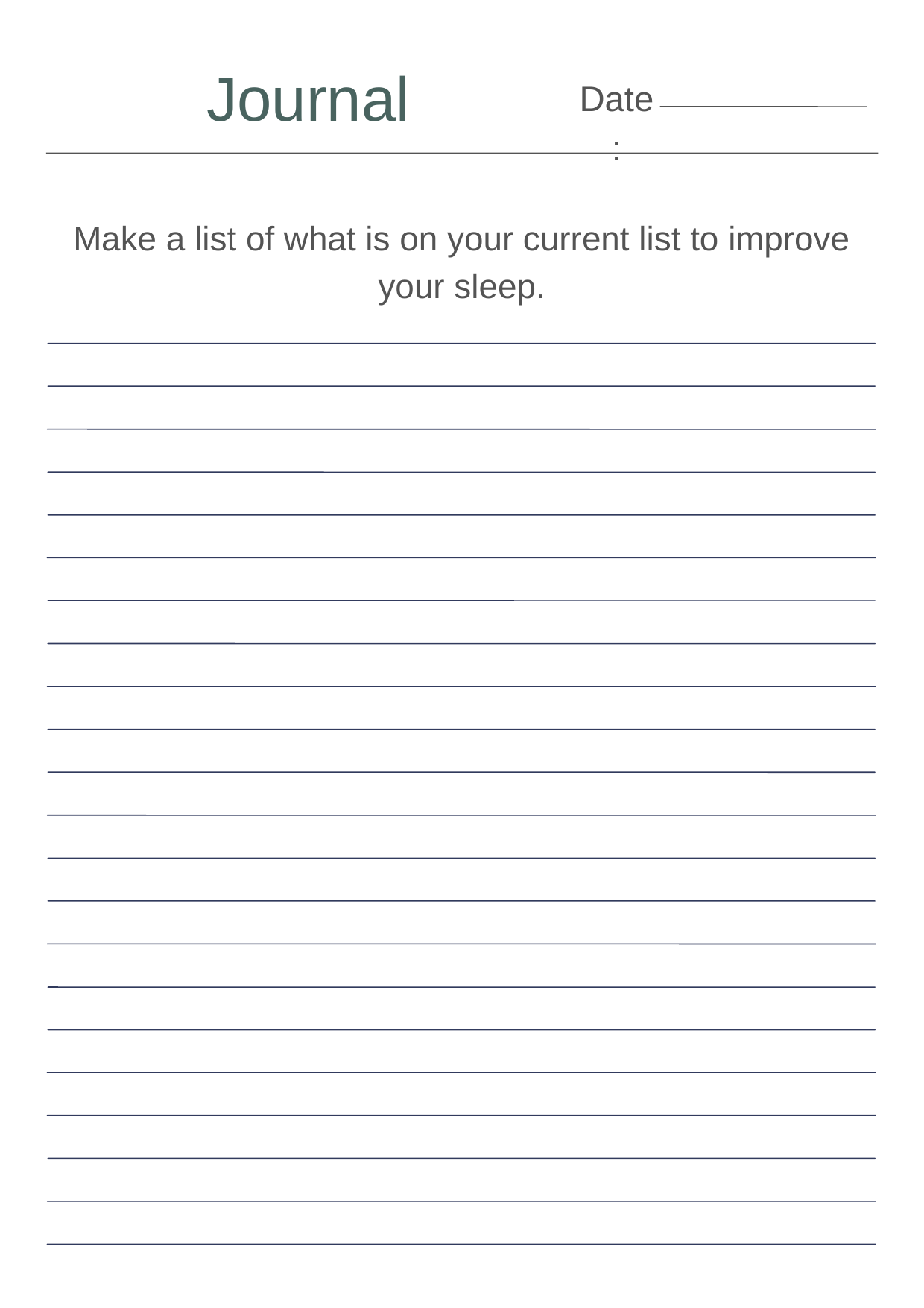

Journal
Date:

Make a list of what is on your current list to improve your sleep.